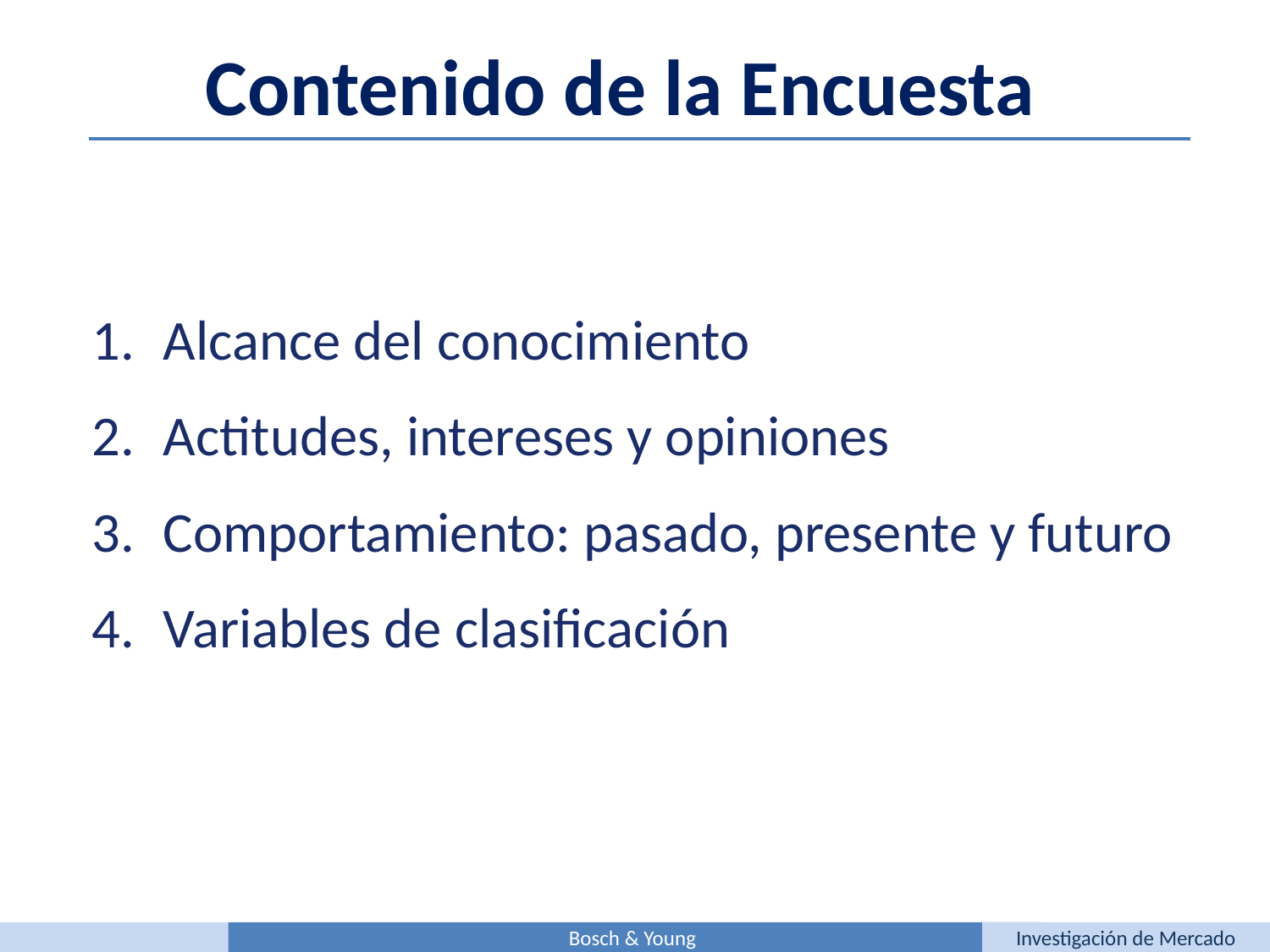

Contenido de la Encuesta
Alcance del conocimiento
Actitudes, intereses y opiniones
Comportamiento: pasado, presente y futuro
Variables de clasificación

Bosch & Young
Investigación de Mercado